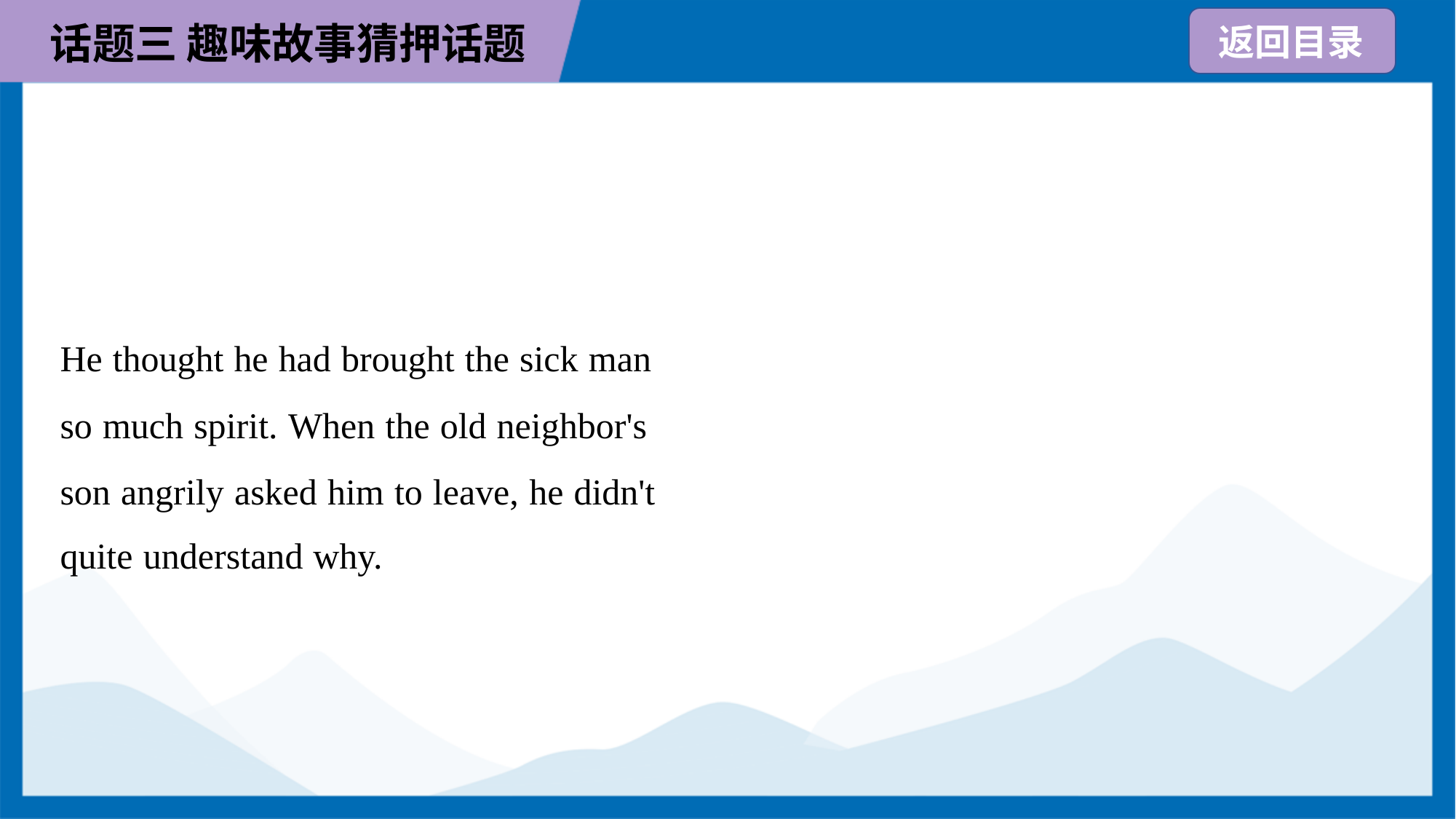

He thought he had brought the sick man
so much spirit. When the old neighbor's
son angrily asked him to leave, he didn't
quite understand why.